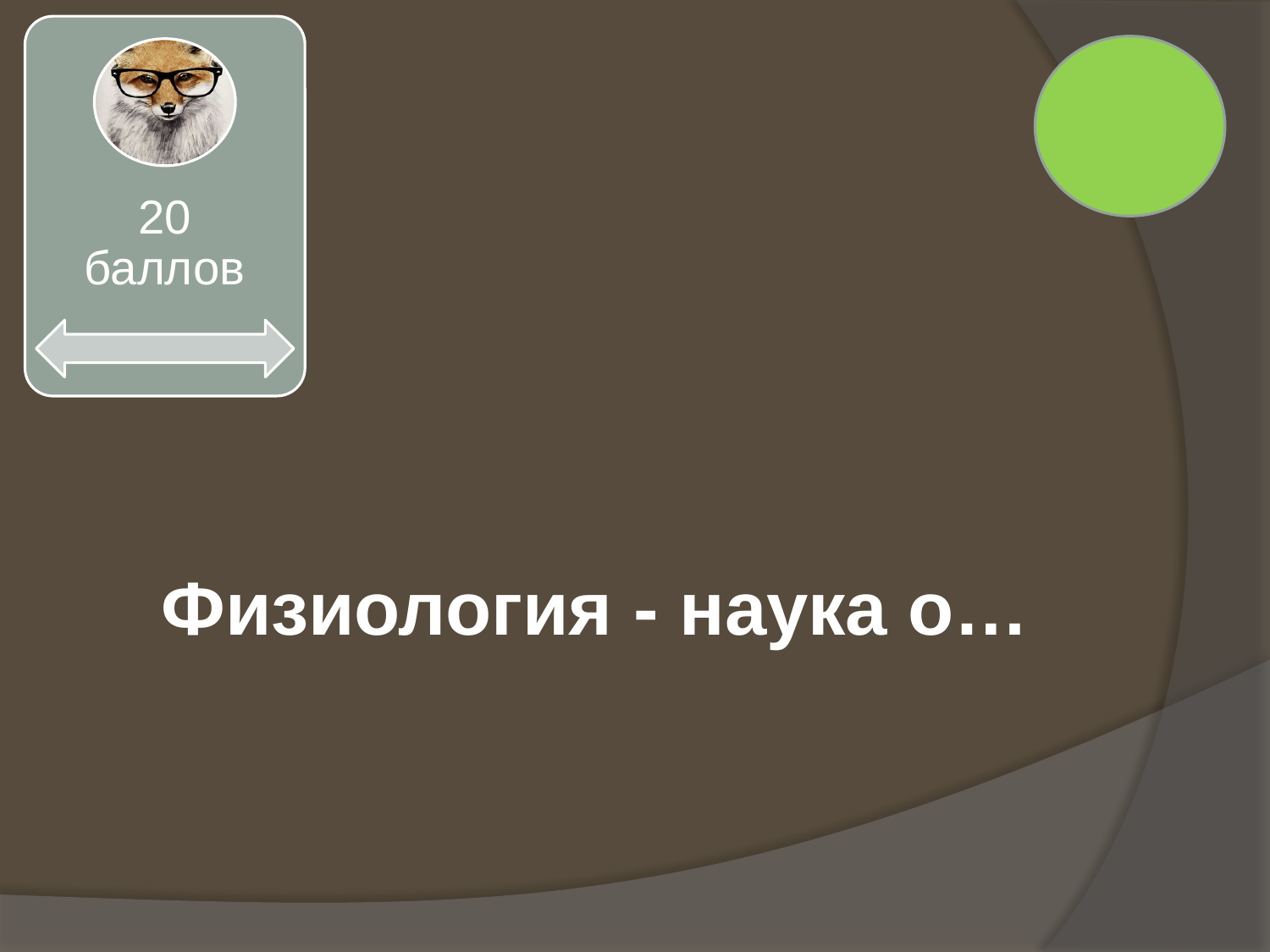

20 баллов

# Физиология - наука о…